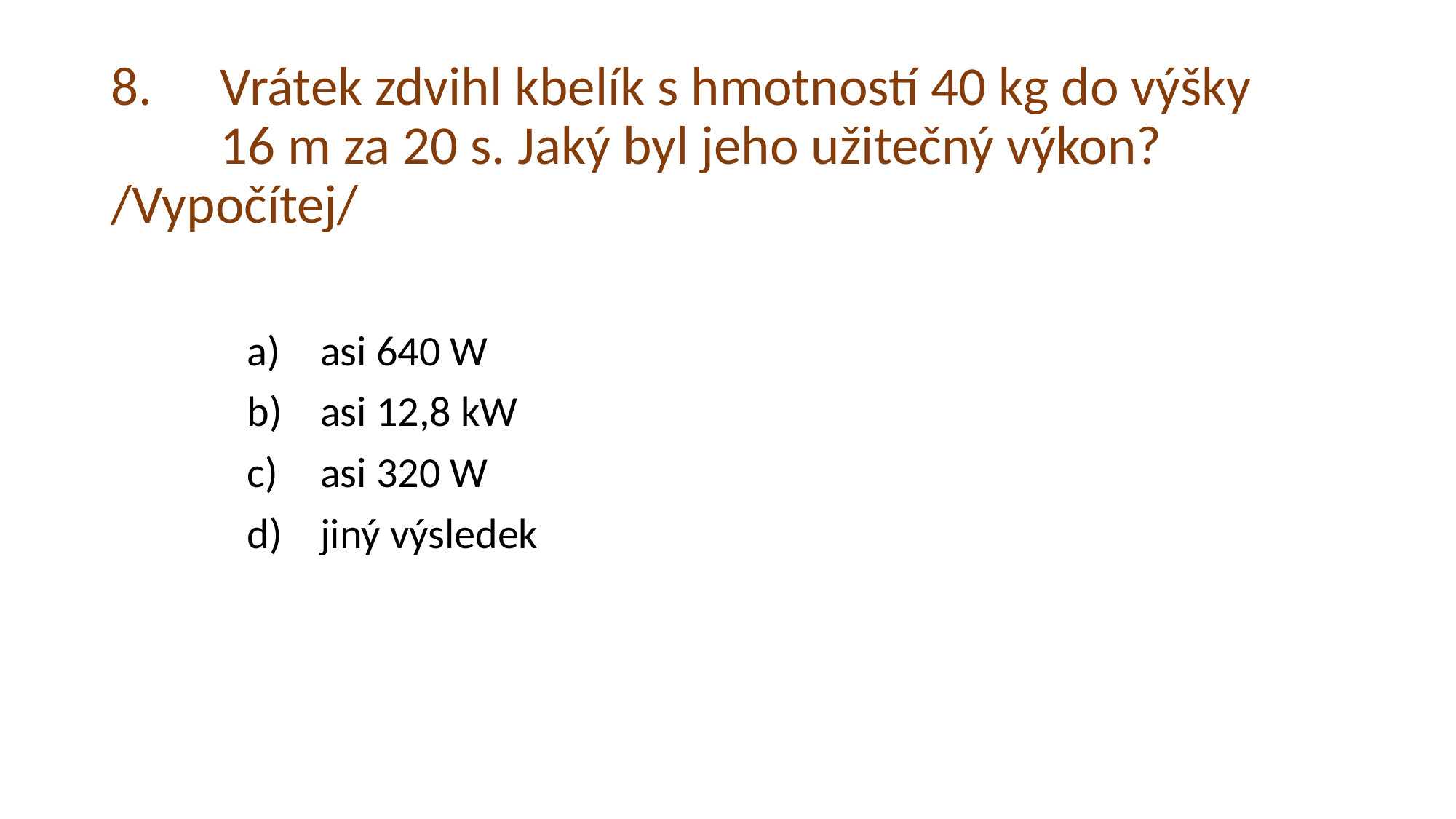

# 8.	Vrátek zdvihl kbelík s hmotností 40 kg do výšky     	16 m za 20 s. Jaký byl jeho užitečný výkon? 	/Vypočítej/
asi 640 W
asi 12,8 kW
asi 320 W
jiný výsledek